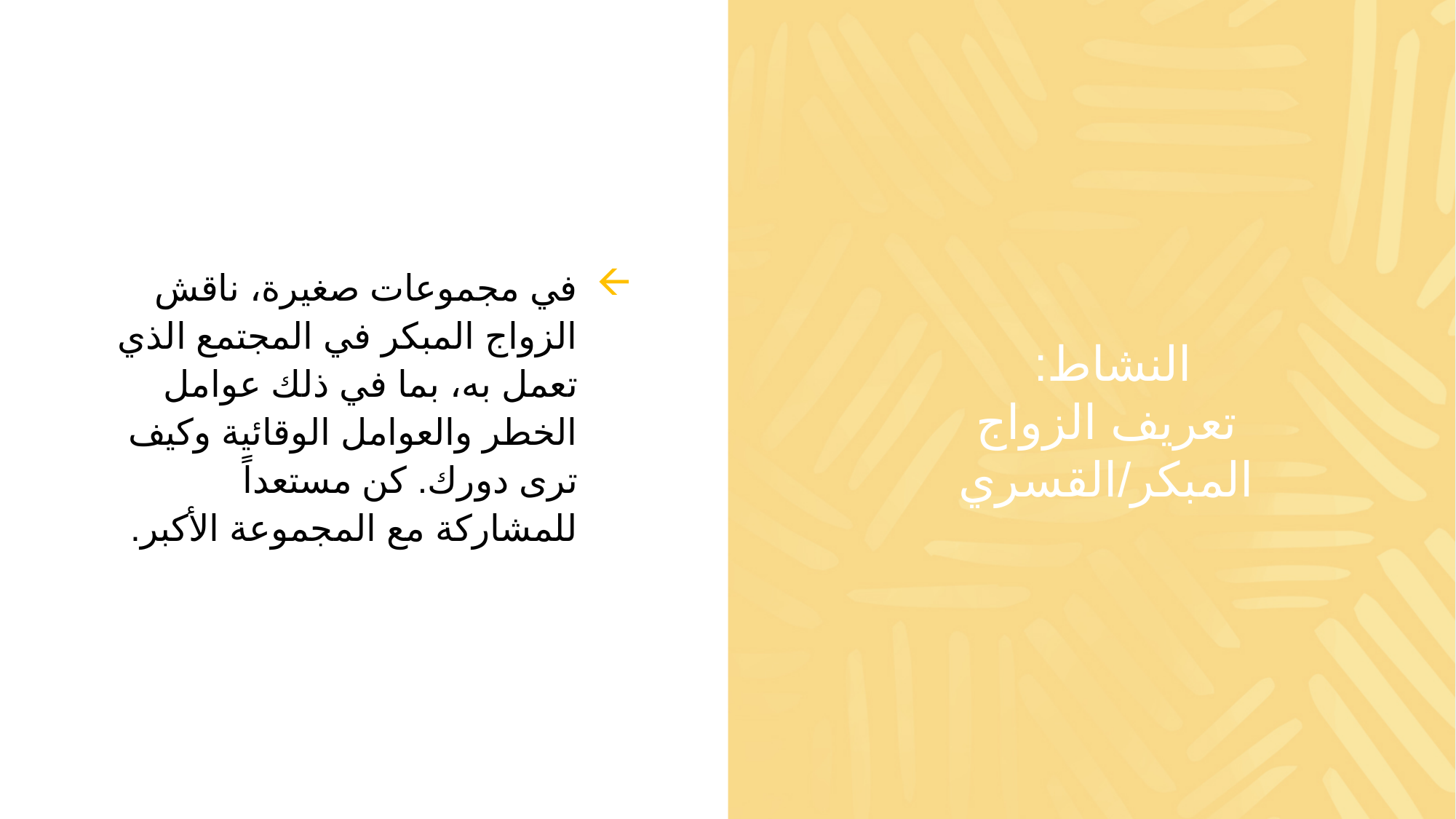

في مجموعات صغيرة، ناقش الزواج المبكر في المجتمع الذي تعمل به، بما في ذلك عوامل الخطر والعوامل الوقائية وكيف ترى دورك. كن مستعداً للمشاركة مع المجموعة الأكبر.
# النشاط: تعريف الزواج المبكر/القسري